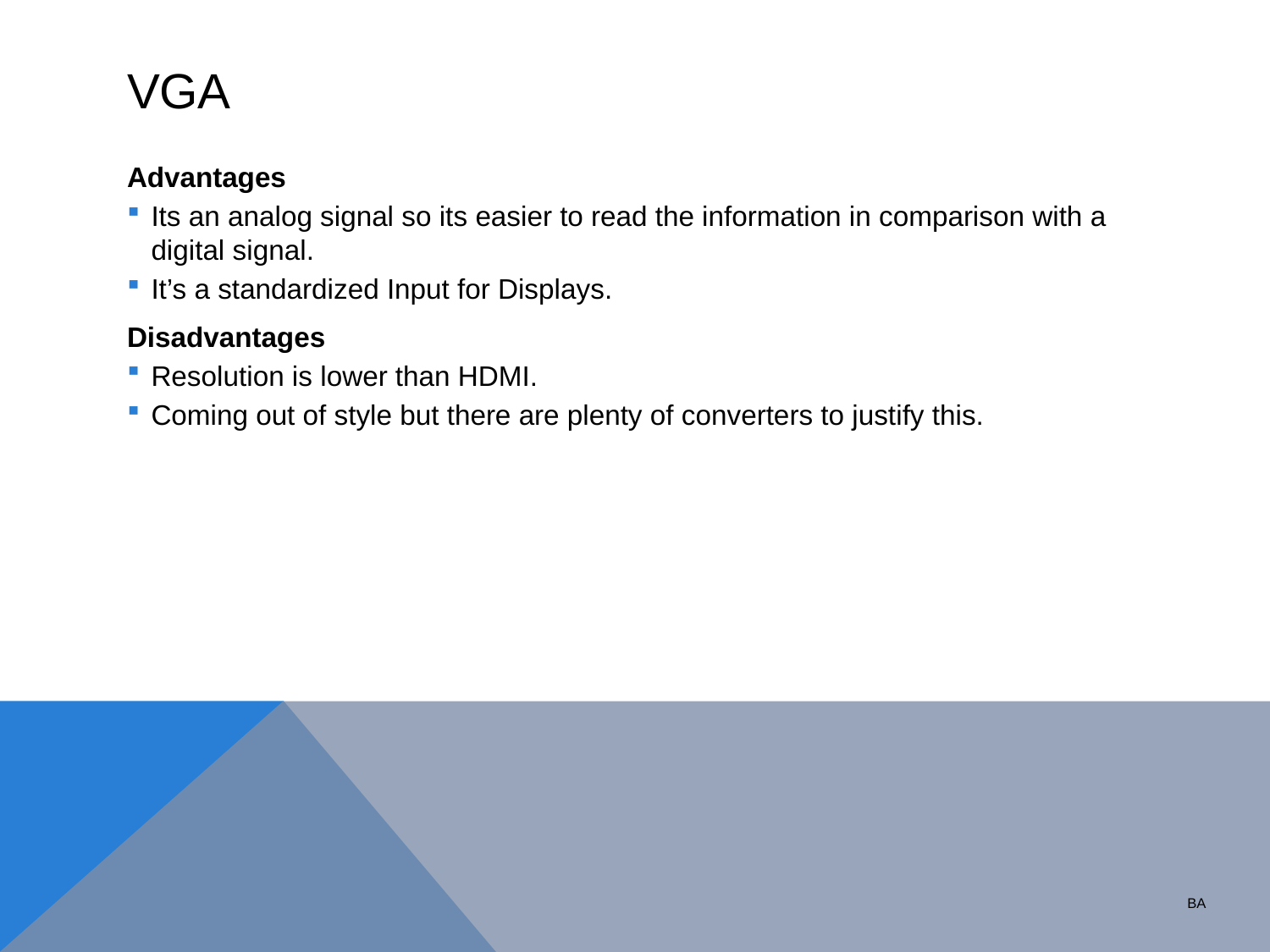

# VGA
Advantages
Its an analog signal so its easier to read the information in comparison with a digital signal.
It’s a standardized Input for Displays.
Disadvantages
Resolution is lower than HDMI.
Coming out of style but there are plenty of converters to justify this.
BA